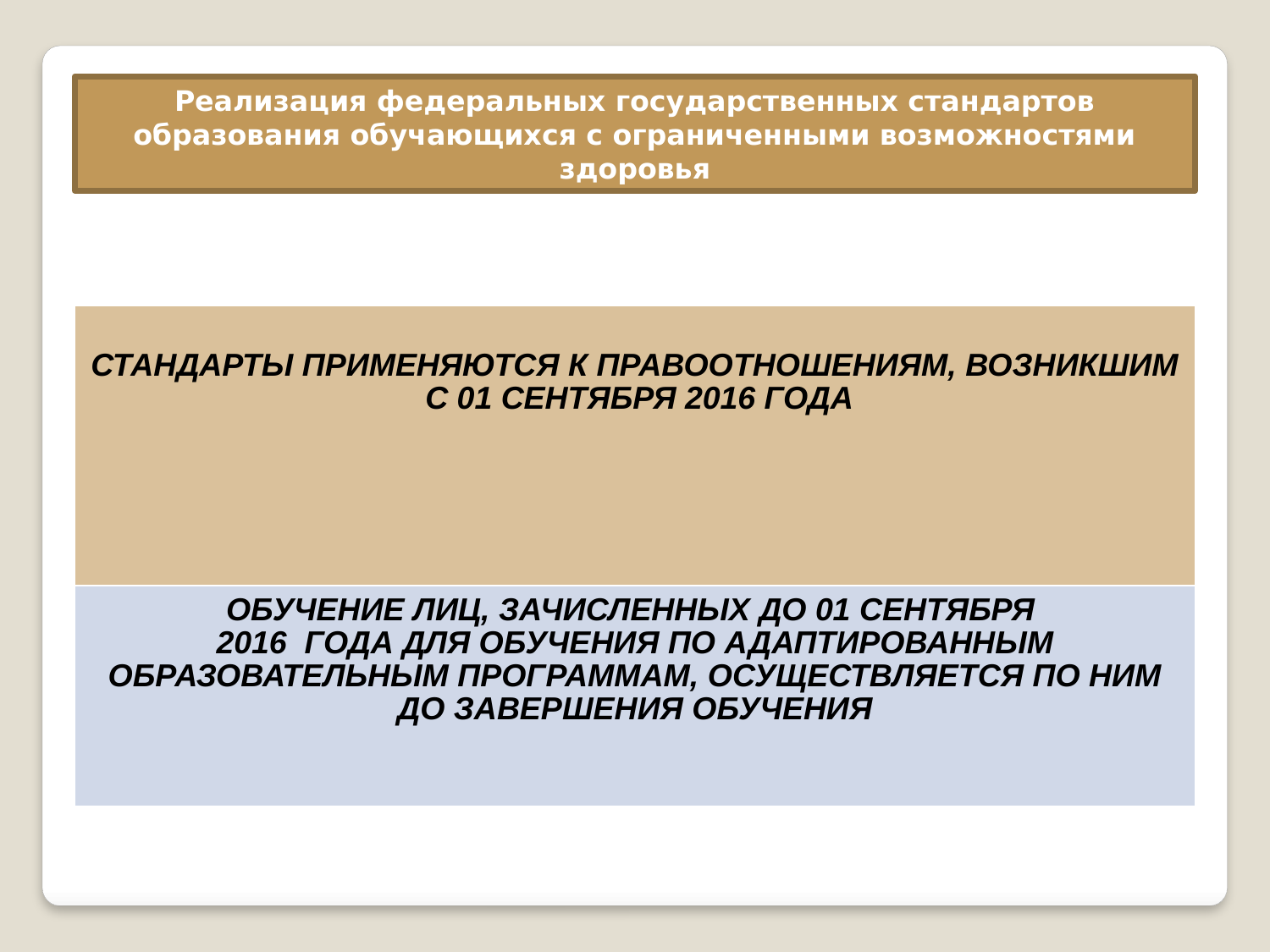

Реализация федеральных государственных стандартов образования обучающихся с ограниченными возможностями здоровья
| СТАНДАРТЫ ПРИМЕНЯЮТСЯ К ПРАВООТНОШЕНИЯМ, ВОЗНИКШИМ С 01 СЕНТЯБРЯ 2016 ГОДА |
| --- |
| ОБУЧЕНИЕ ЛИЦ, ЗАЧИСЛЕННЫХ ДО 01 СЕНТЯБРЯ 2016 ГОДА ДЛЯ ОБУЧЕНИЯ ПО АДАПТИРОВАННЫМ ОБРАЗОВАТЕЛЬНЫМ ПРОГРАММАМ, ОСУЩЕСТВЛЯЕТСЯ ПО НИМ ДО ЗАВЕРШЕНИЯ ОБУЧЕНИЯ |